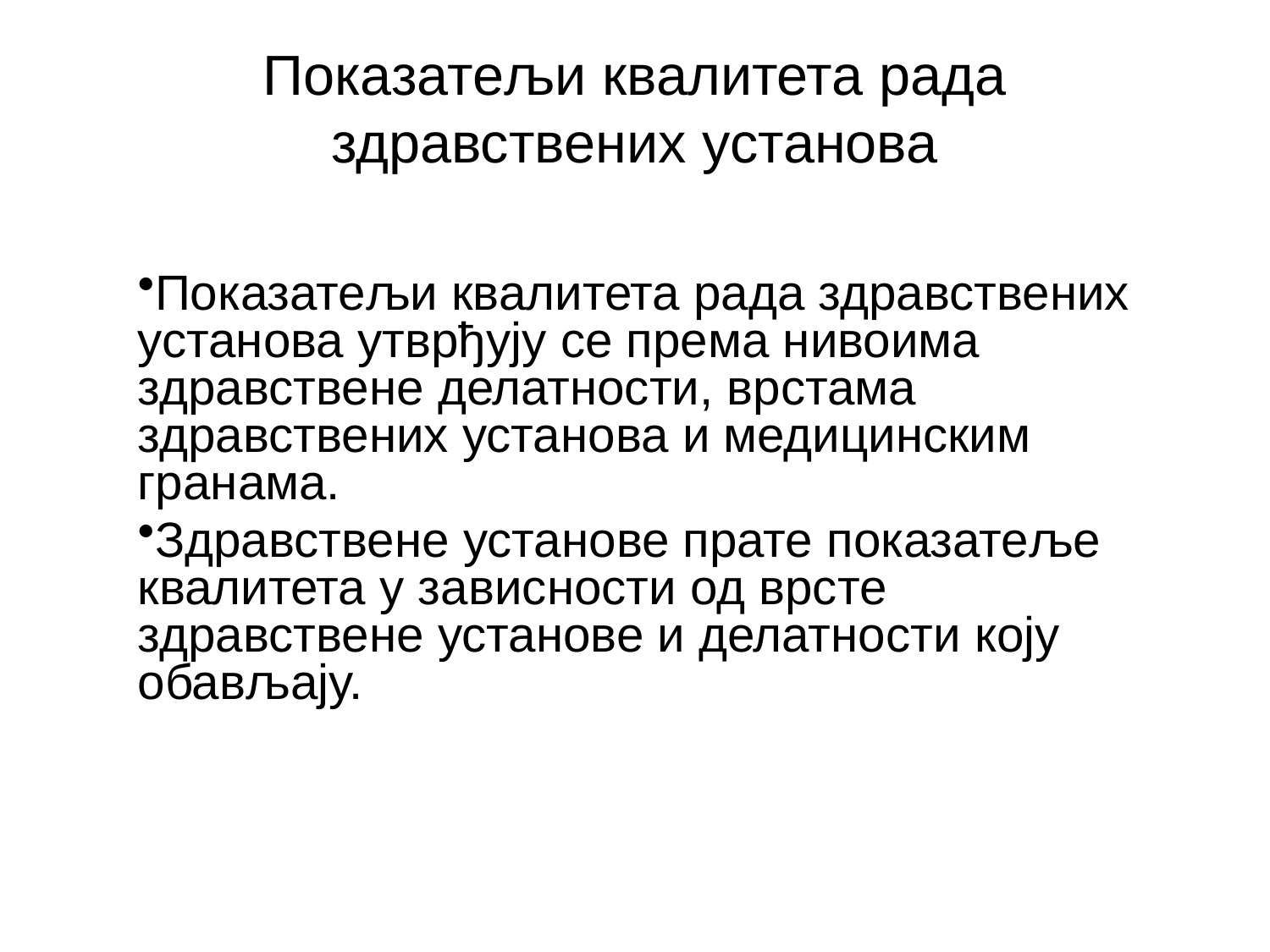

# Показатељи квалитета рада здравствених установа
Показатељи квалитета рада здравствених установа утврђују се према нивоима здравствене делатности, врстама здравствених установа и медицинским гранама.
Здравствене установе прате показатеље квалитета у зависности од врсте здравствене установе и делатности коју обављају.